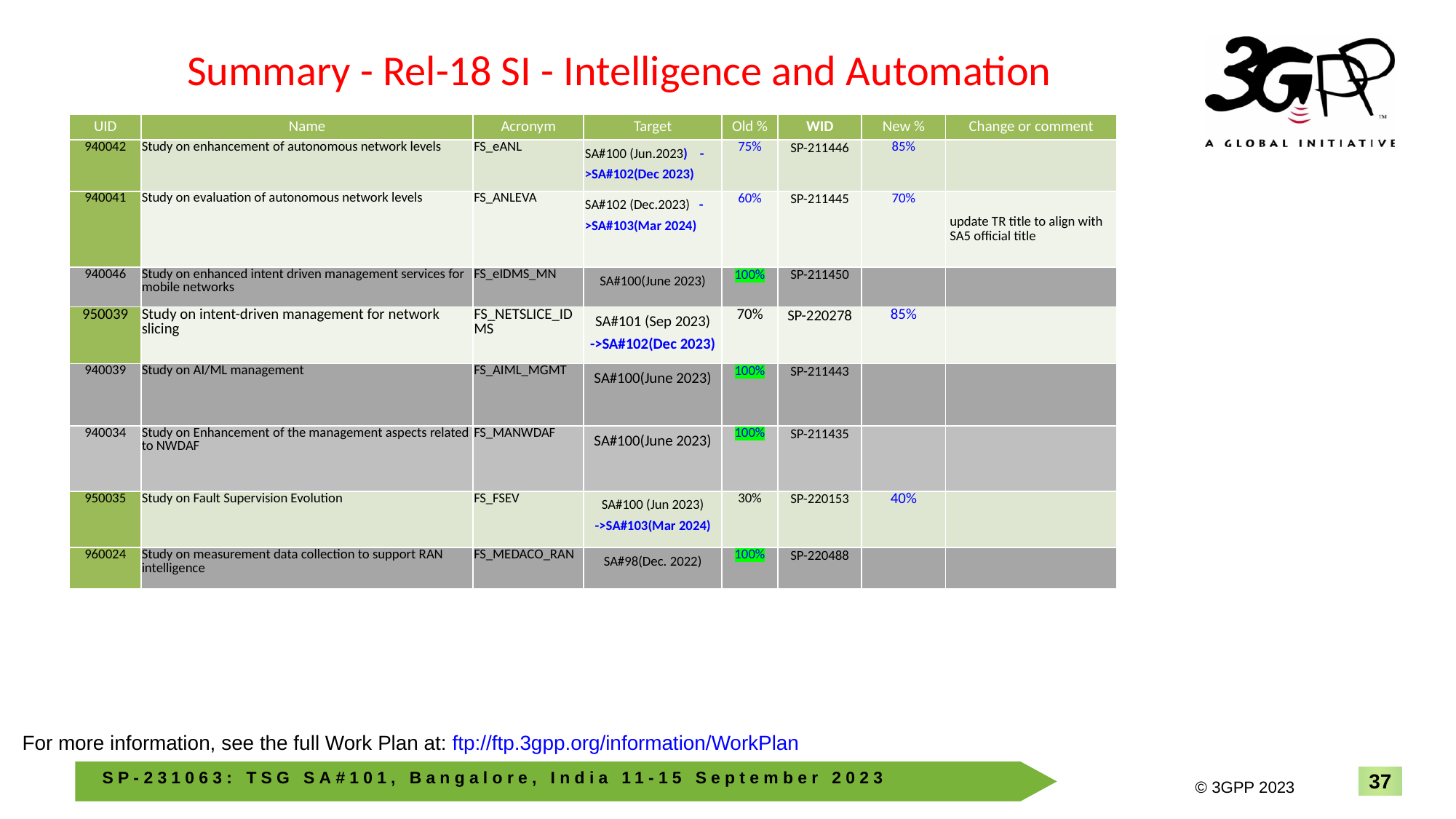

# Summary - Rel-18 SI - Intelligence and Automation
| UID | Name | Acronym | Target | Old % | WID | New % | Change or comment |
| --- | --- | --- | --- | --- | --- | --- | --- |
| 940042 | Study on enhancement of autonomous network levels | FS\_eANL | SA#100 (Jun.2023) ->SA#102(Dec 2023) | 75% | SP-211446 | 85% |  |
| 940041 | Study on evaluation of autonomous network levels | FS\_ANLEVA | SA#102 (Dec.2023) ->SA#103(Mar 2024) | 60% | SP-211445 | 70% | update TR title to align with SA5 official title |
| 940046 | Study on enhanced intent driven management services for mobile networks | FS\_eIDMS\_MN | SA#100(June 2023) | 100% | SP-211450 |  |  |
| 950039 | Study on intent-driven management for network slicing | FS\_NETSLICE\_IDMS | SA#101 (Sep 2023) ->SA#102(Dec 2023) | 70% | SP-220278 | 85% |  |
| 940039 | Study on AI/ML management | FS\_AIML\_MGMT | SA#100(June 2023) | 100% | SP-211443 |  |  |
| 940034 | Study on Enhancement of the management aspects related to NWDAF | FS\_MANWDAF | SA#100(June 2023) | 100% | SP-211435 |  |  |
| 950035 | Study on Fault Supervision Evolution | FS\_FSEV | SA#100 (Jun 2023) ->SA#103(Mar 2024) | 30% | SP-220153 | 40% |  |
| 960024 | Study on measurement data collection to support RAN intelligence | FS\_MEDACO\_RAN | SA#98(Dec. 2022) | 100% | SP-220488 |  |  |
For more information, see the full Work Plan at: ftp://ftp.3gpp.org/information/WorkPlan